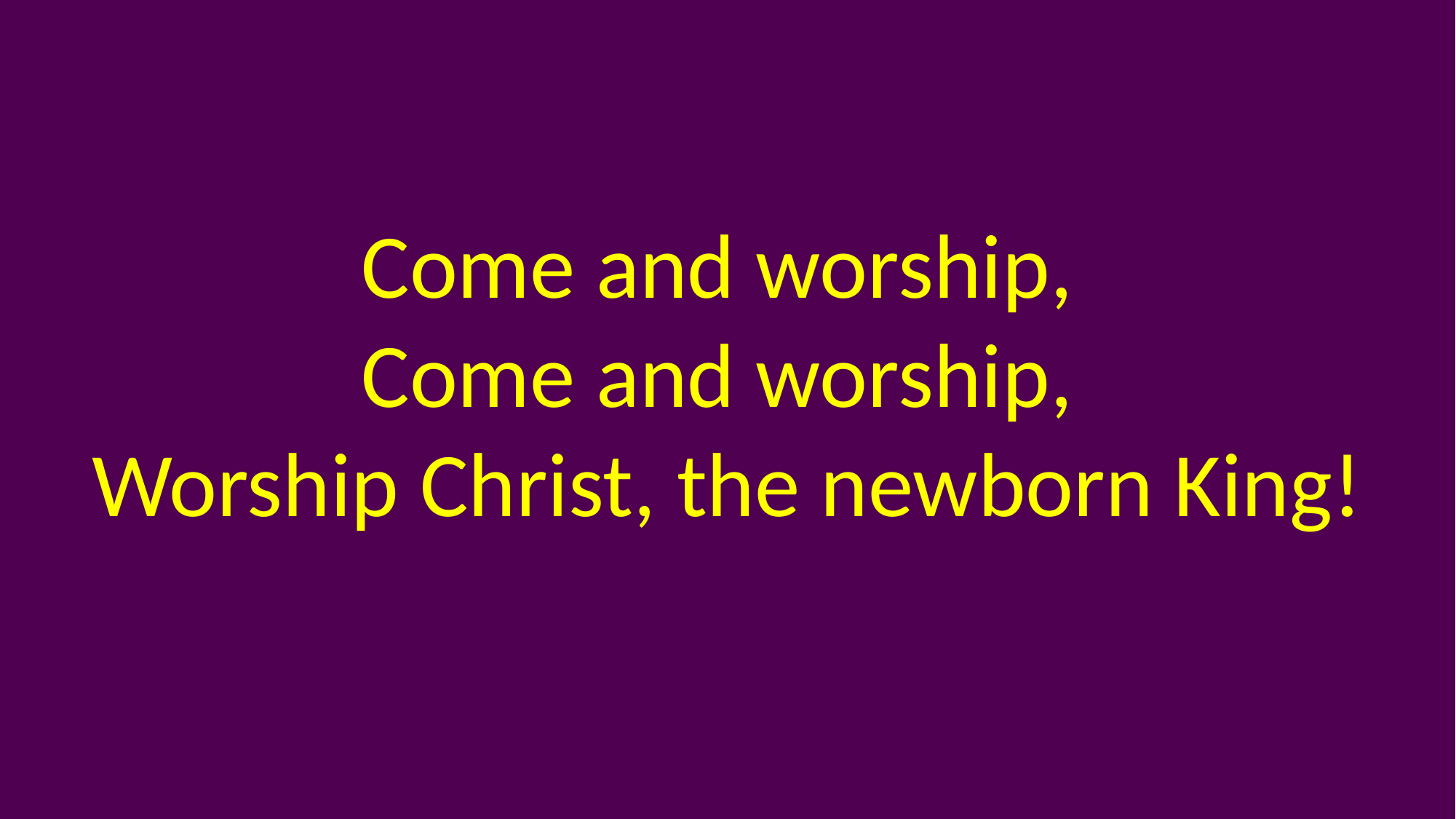

Come and worship,
Come and worship,
Worship Christ, the newborn King!